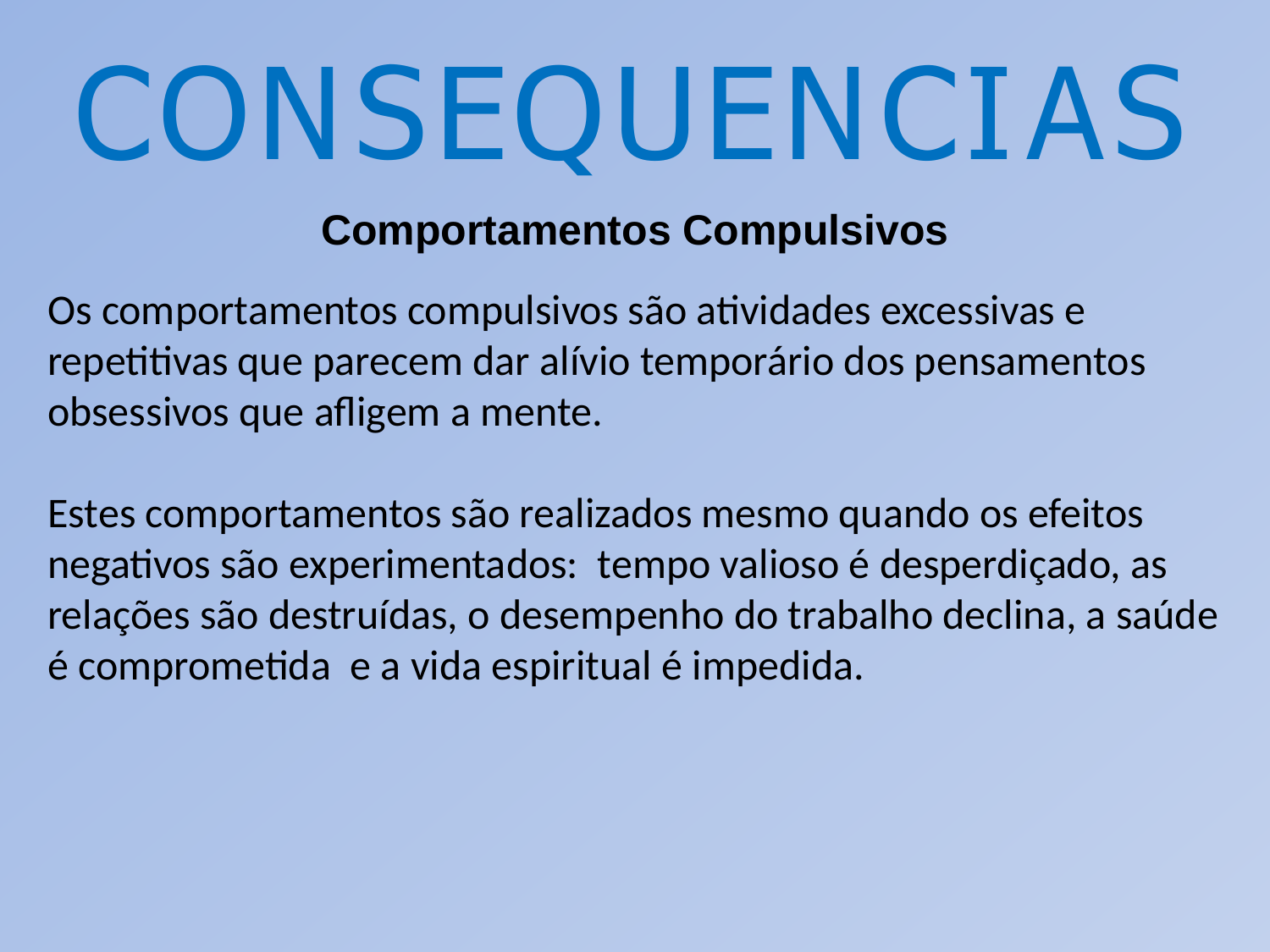

CONSEQUENCIAS

Comportamentos Compulsivos

Os comportamentos compulsivos são atividades excessivas e repetitivas que parecem dar alívio temporário dos pensamentos obsessivos que afligem a mente.
Estes comportamentos são realizados mesmo quando os efeitos negativos são experimentados:  tempo valioso é desperdiçado, as relações são destruídas, o desempenho do trabalho declina, a saúde é comprometida  e a vida espiritual é impedida.